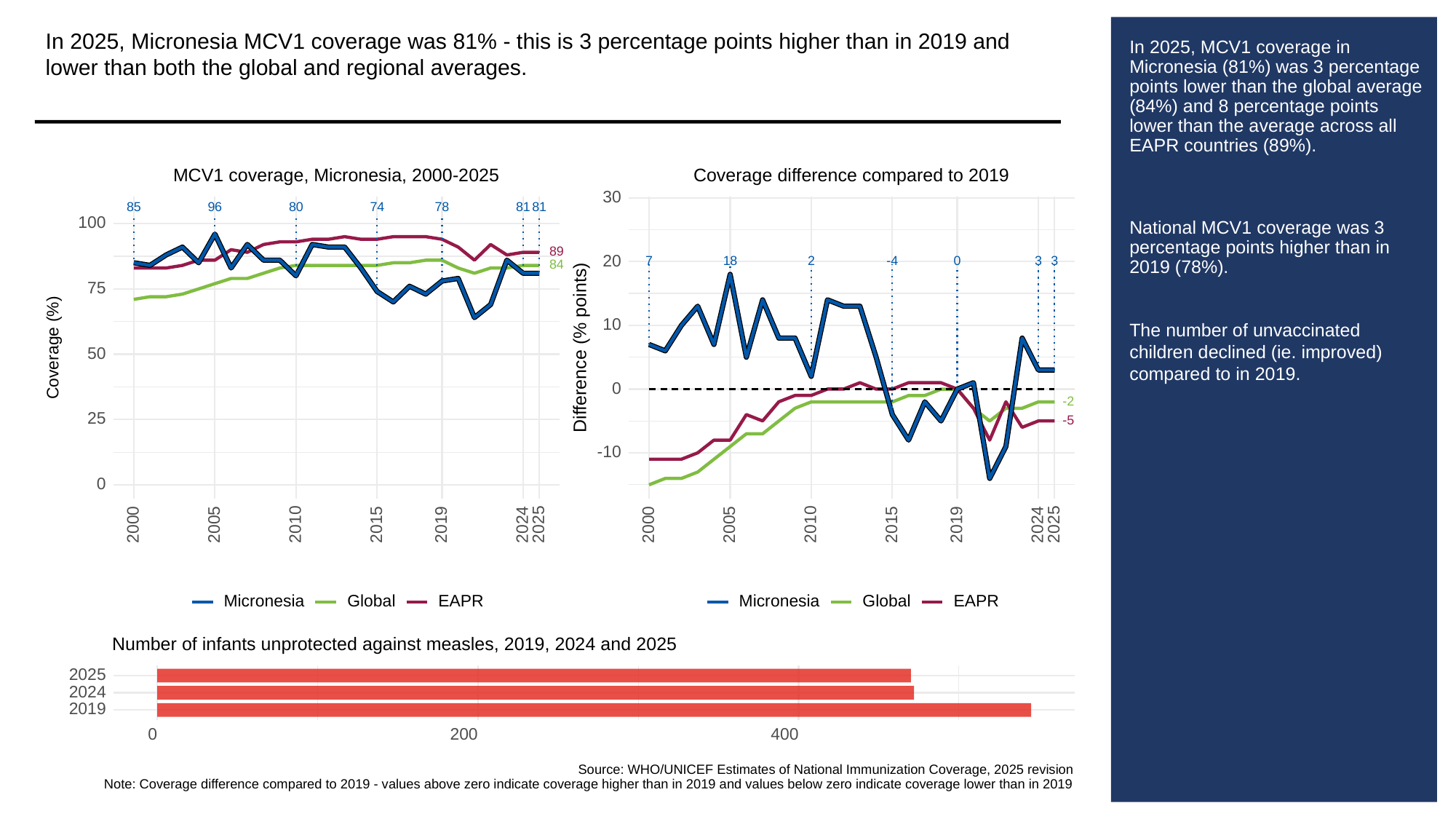

In 2025, Micronesia MCV1 coverage was 81% - this is 3 percentage points higher than in 2019 and lower than both the global and regional averages.
# In 2025, MCV1 coverage in Micronesia (81%) was 3 percentage points lower than the global average (84%) and 8 percentage points lower than the average across all EAPR countries (89%).

National MCV1 coverage was 3 percentage points higher than in 2019 (78%).

The number of unvaccinated children declined (ie. improved) compared to in 2019.

MCV1 coverage, Micronesia, 2000-2025
Coverage difference compared to 2019
30

85
96
80
78
81
81
74
100

89
20

3
3
18
0
2
-4
7

84

75

10

Difference (% points)
Coverage (%)
50

0

-2
25
-5

-10

0

2000
2005
2010
2015
2019
2024
2025
2000
2005
2010
2015
2019
2024
2025
Global
Global
Micronesia
Micronesia
EAPR
EAPR

Number of infants unprotected against measles, 2019, 2024 and 2025

2025

2024

2019

0
200
400
Source: WHO/UNICEF Estimates of National Immunization Coverage, 2025 revision
Note: Coverage difference compared to 2019 - values above zero indicate coverage higher than in 2019 and values below zero indicate coverage lower than in 2019